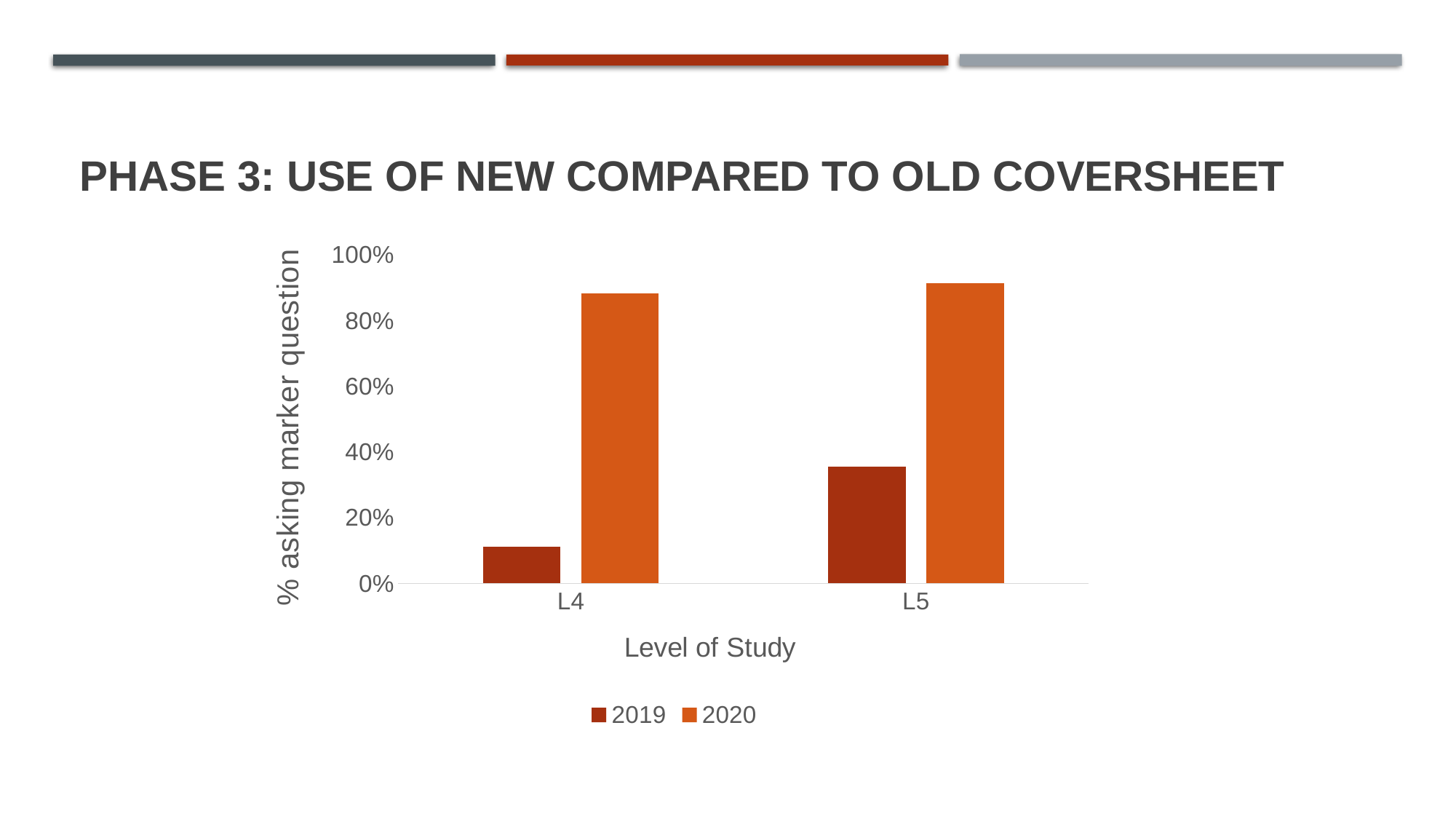

# Phase 3: Use of New Compared to Old Coversheet

### Chart

| Category | 2019 | 2020 |
|---|---|---|
| L4 | 0.11042944785276074 | 0.8830409356725146 |
| L5 | 0.35537190082644626 | 0.9136690647482014 |